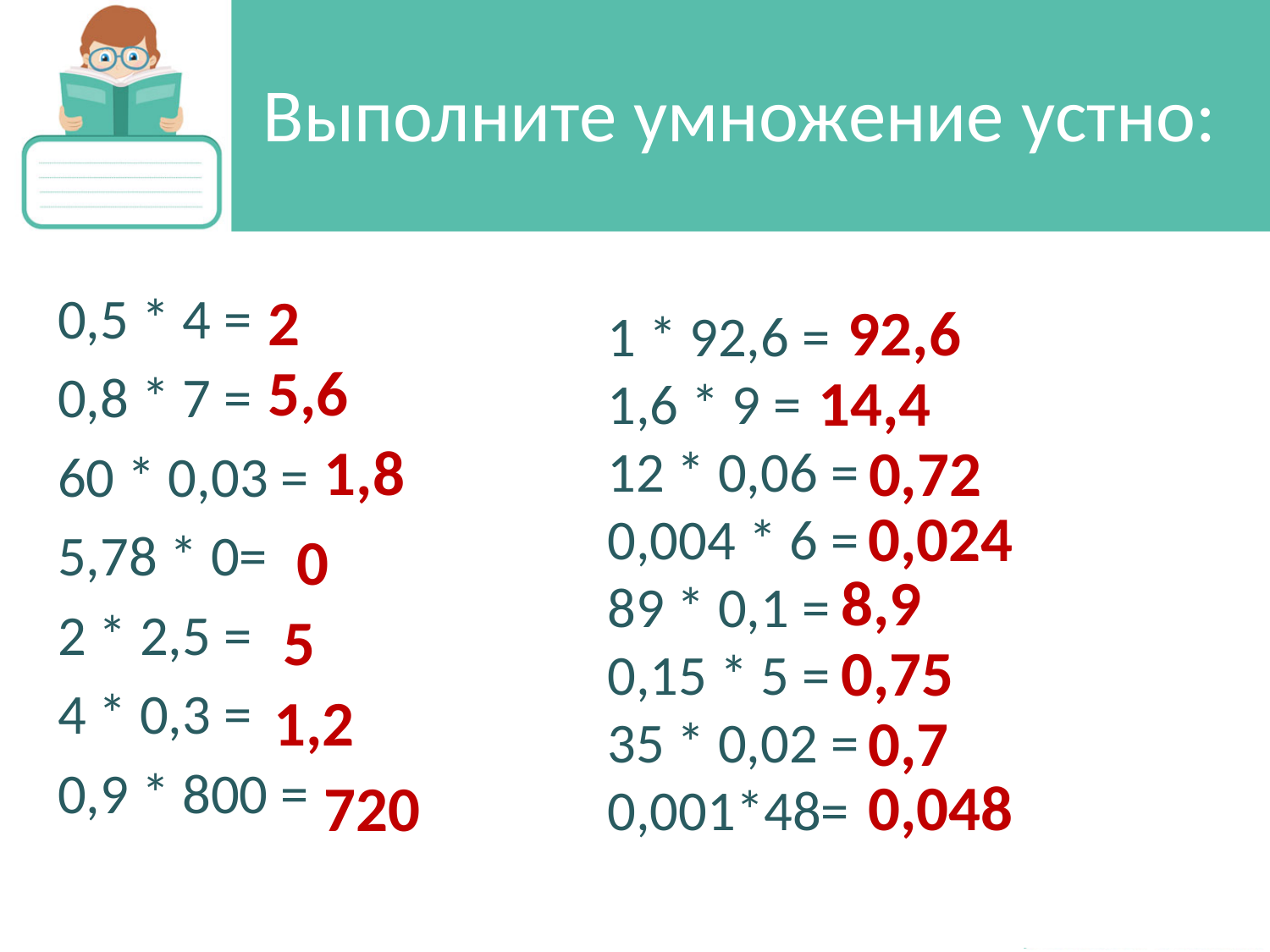

# Выполните умножение устно:
0,5 * 4 =
0,8 * 7 =
60 * 0,03 =
5,78 * 0=
2 * 2,5 =
4 * 0,3 =
0,9 * 800 =
2
92,6
1 * 92,6 =
1,6 * 9 =
12 * 0,06 =
0,004 * 6 =
89 * 0,1 =
0,15 * 5 =
35 * 0,02 =
0,001*48=
5,6
14,4
1,8
0,72
0,024
0
8,9
5
0,75
1,2
0,7
0,048
720